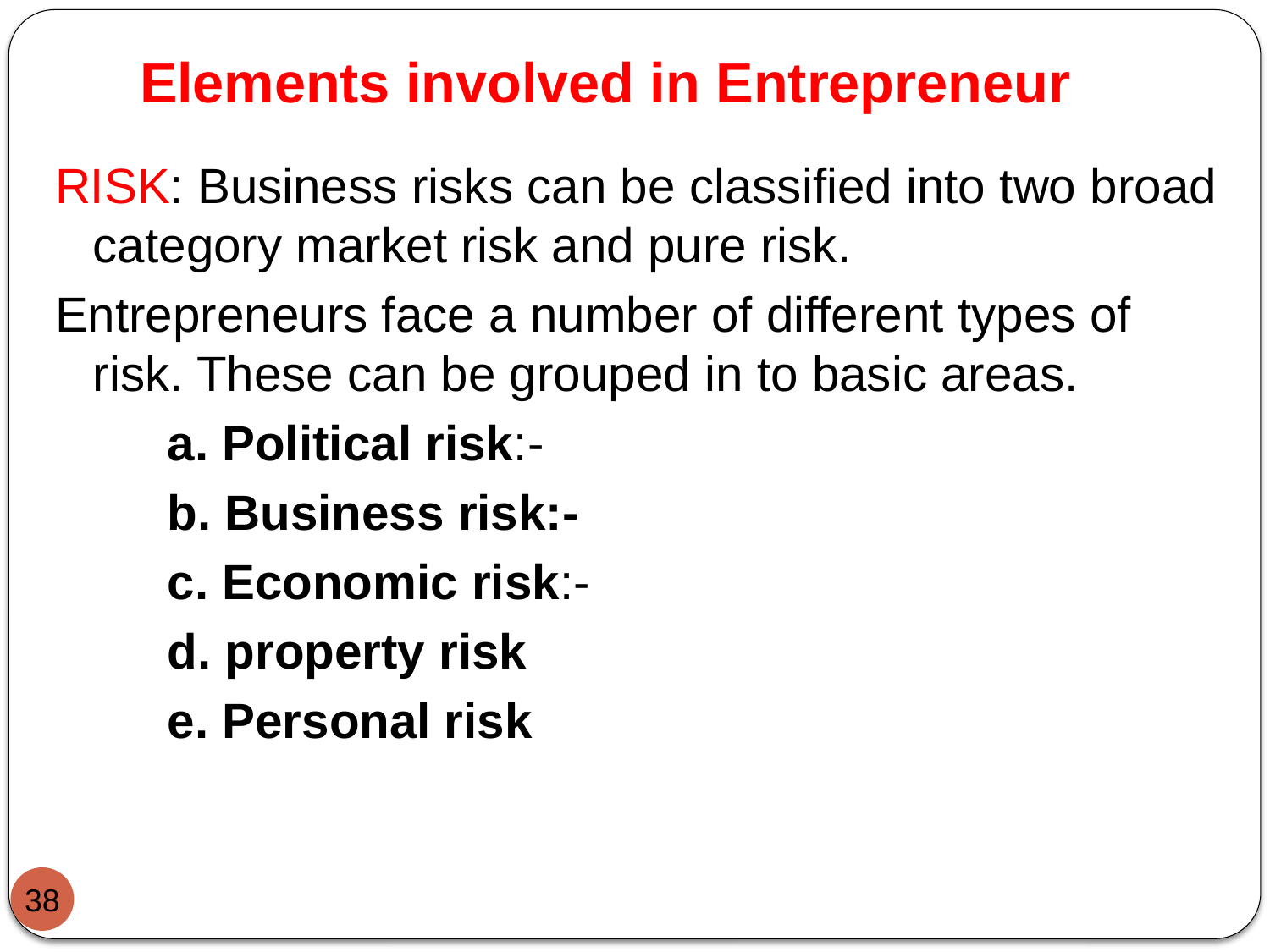

# Elements involved in Entrepreneur
RISK: Business risks can be classified into two broad category market risk and pure risk.
Entrepreneurs face a number of different types of risk. These can be grouped in to basic areas.
a. Political risk:-
b. Business risk:-
c. Economic risk:-
d. property risk
e. Personal risk
38